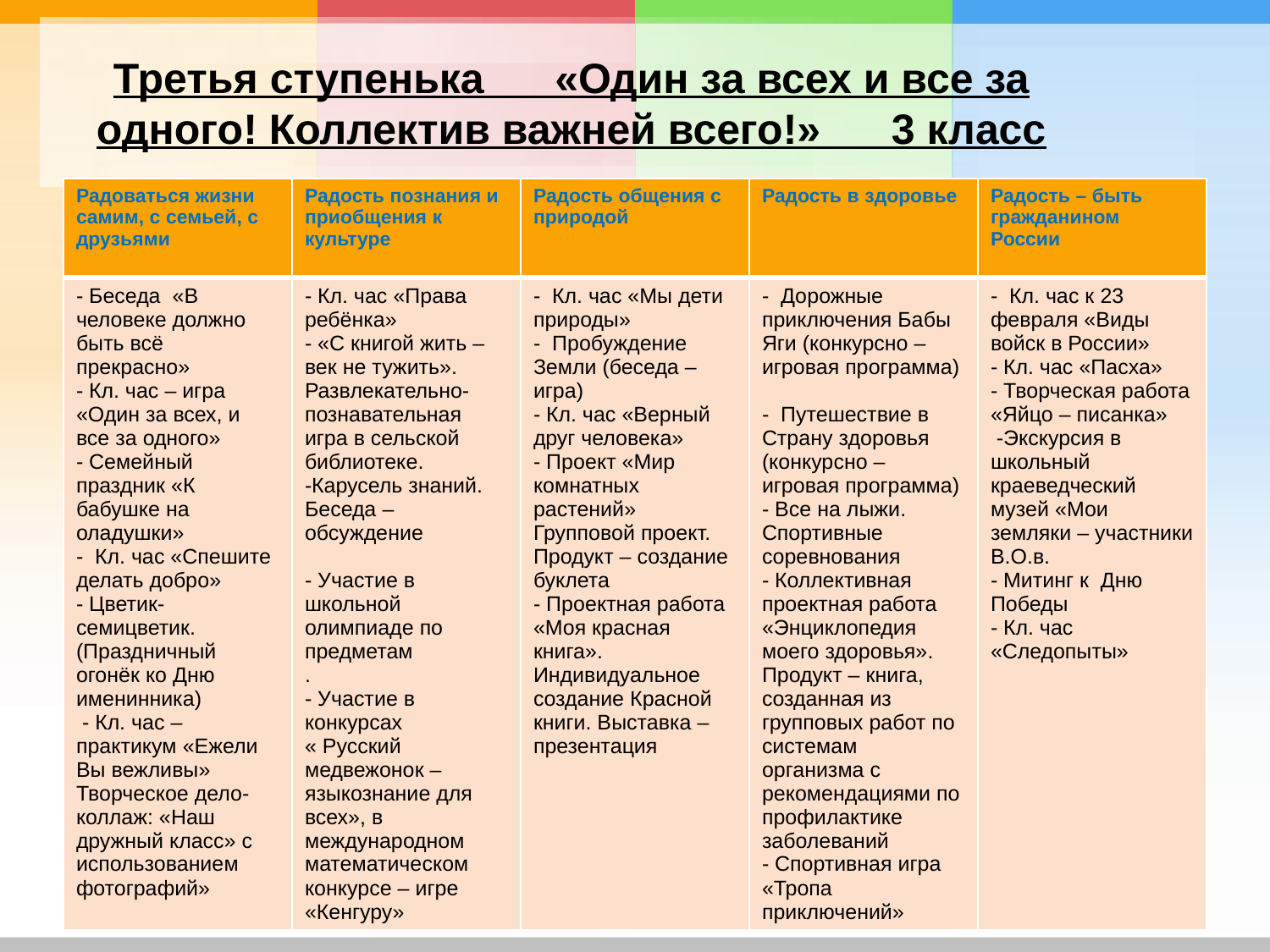

# Третья ступенька      «Один за всех и все за одного! Коллектив важней всего!»      3 класс
| Радоваться жизни самим, с семьей, с друзьями | Радость познания и приобщения к культуре | Радость общения с природой | Радость в здоровье | Радость – быть гражданином России |
| --- | --- | --- | --- | --- |
| - Беседа «В человеке должно быть всё прекрасно» - Кл. час – игра «Один за всех, и все за одного» - Семейный праздник «К бабушке на оладушки» - Кл. час «Спешите делать добро» - Цветик- семицветик. (Праздничный огонёк ко Дню именинника) - Кл. час – практикум «Ежели Вы вежливы» Творческое дело-коллаж: «Наш дружный класс» с использованием фотографий» | - Кл. час «Права ребёнка» - «С книгой жить – век не тужить». Развлекательно- познавательная игра в сельской библиотеке. -Карусель знаний. Беседа – обсуждение - Участие в школьной олимпиаде по предметам . - Участие в конкурсах « Русский медвежонок – языкознание для всех», в международном математическом конкурсе – игре «Кенгуру» | - Кл. час «Мы дети природы» - Пробуждение Земли (беседа – игра) - Кл. час «Верный друг человека» - Проект «Мир комнатных растений» Групповой проект. Продукт – создание буклета - Проектная работа «Моя красная книга». Индивидуальное создание Красной книги. Выставка – презентация | - Дорожные приключения Бабы Яги (конкурсно – игровая программа) - Путешествие в Страну здоровья (конкурсно – игровая программа) - Все на лыжи. Спортивные соревнования - Коллективная проектная работа «Энциклопедия моего здоровья». Продукт – книга, созданная из групповых работ по системам организма с рекомендациями по профилактике заболеваний - Спортивная игра «Тропа приключений» | - Кл. час к 23 февраля «Виды войск в России» - Кл. час «Пасха» - Творческая работа «Яйцо – писанка» -Экскурсия в школьный краеведческий музей «Мои земляки – участники В.О.в. - Митинг к Дню Победы - Кл. час «Следопыты» |